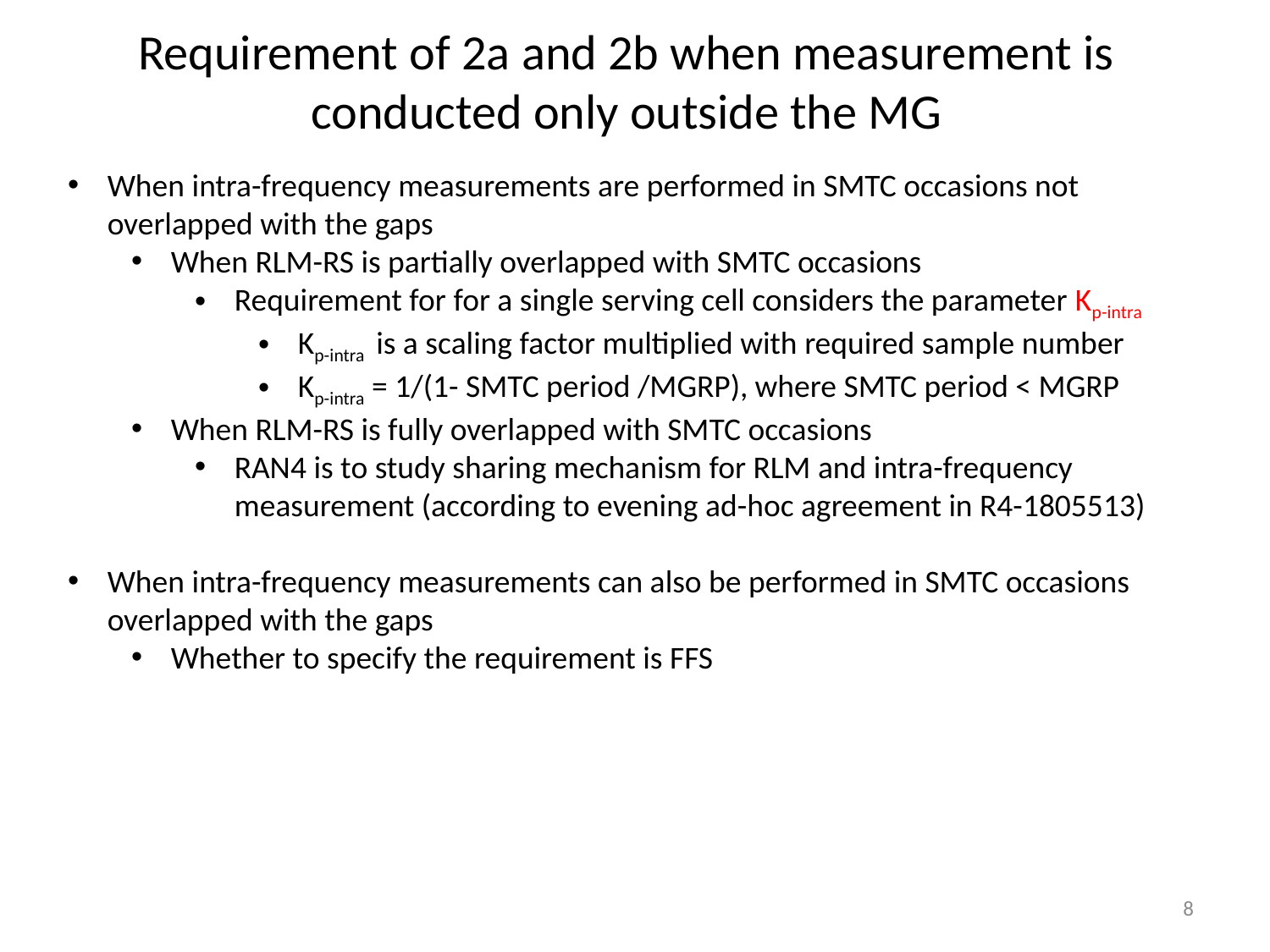

Requirement of 2a and 2b when measurement is conducted only outside the MG
When intra-frequency measurements are performed in SMTC occasions not overlapped with the gaps
When RLM-RS is partially overlapped with SMTC occasions
Requirement for for a single serving cell considers the parameter Kp-intra
Kp-intra  is a scaling factor multiplied with required sample number
Kp-intra = 1/(1- SMTC period /MGRP), where SMTC period < MGRP
When RLM-RS is fully overlapped with SMTC occasions
RAN4 is to study sharing mechanism for RLM and intra-frequency measurement (according to evening ad-hoc agreement in R4-1805513)

When intra-frequency measurements can also be performed in SMTC occasions overlapped with the gaps
Whether to specify the requirement is FFS

8